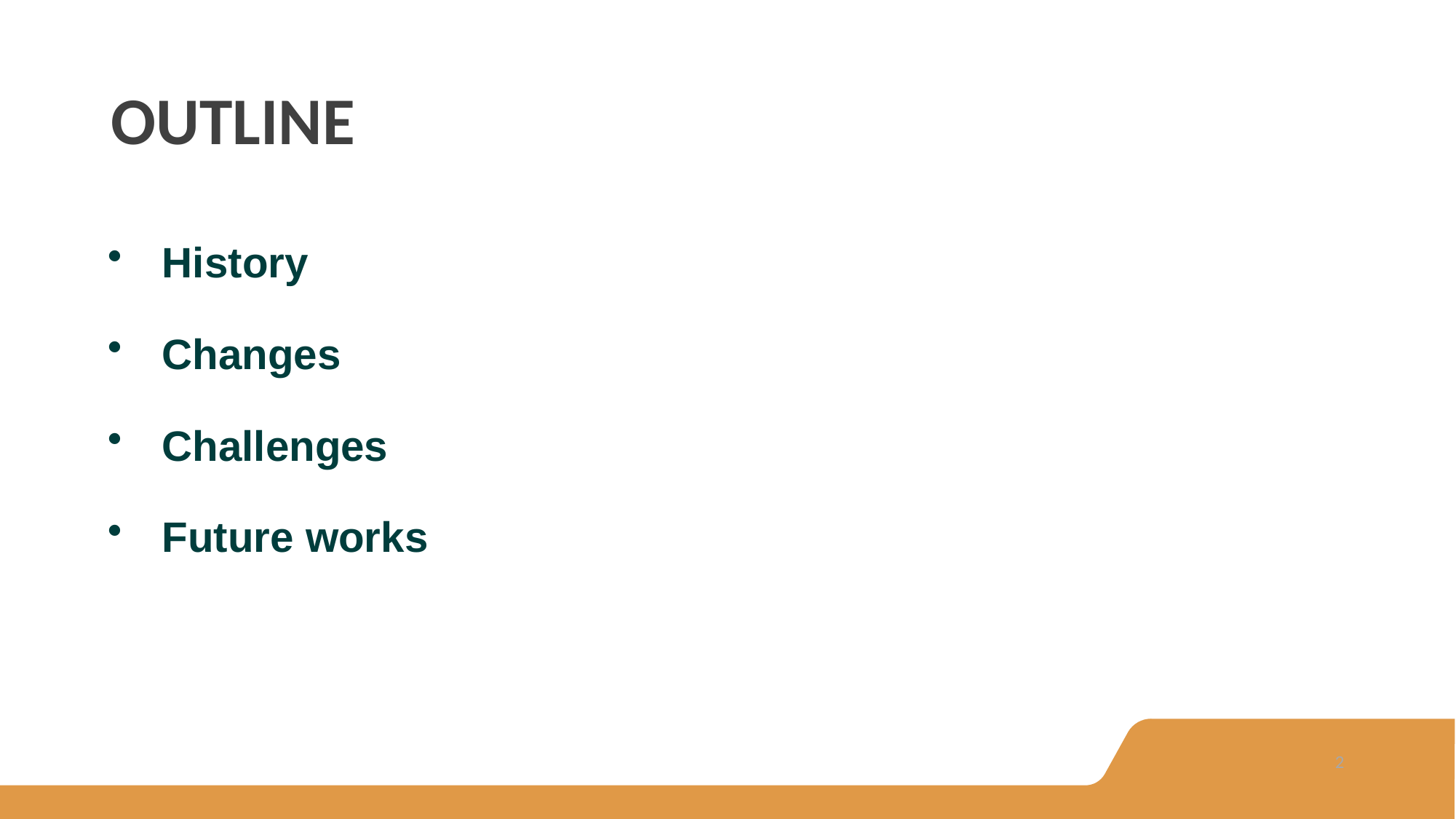

# outlIne
History
Changes
Challenges
Future works
2